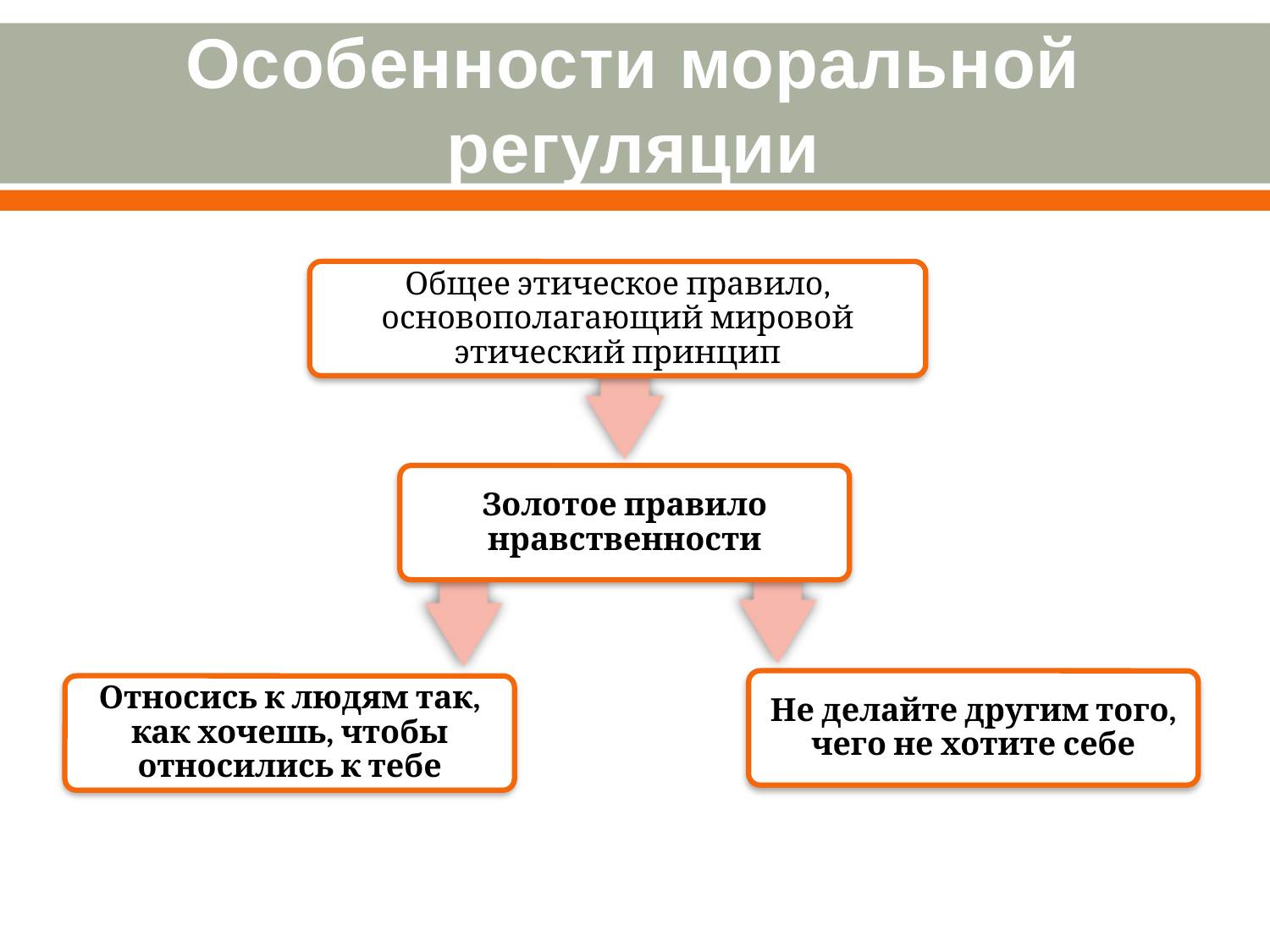

# Особенности моральной регуляции

Общее этическое правило, основополагающий мировой этический принцип

Золотое правило нравственности

Не делайте другим того, чего не хотите себе

Относись к людям так, как хочешь, чтобы относились к тебе